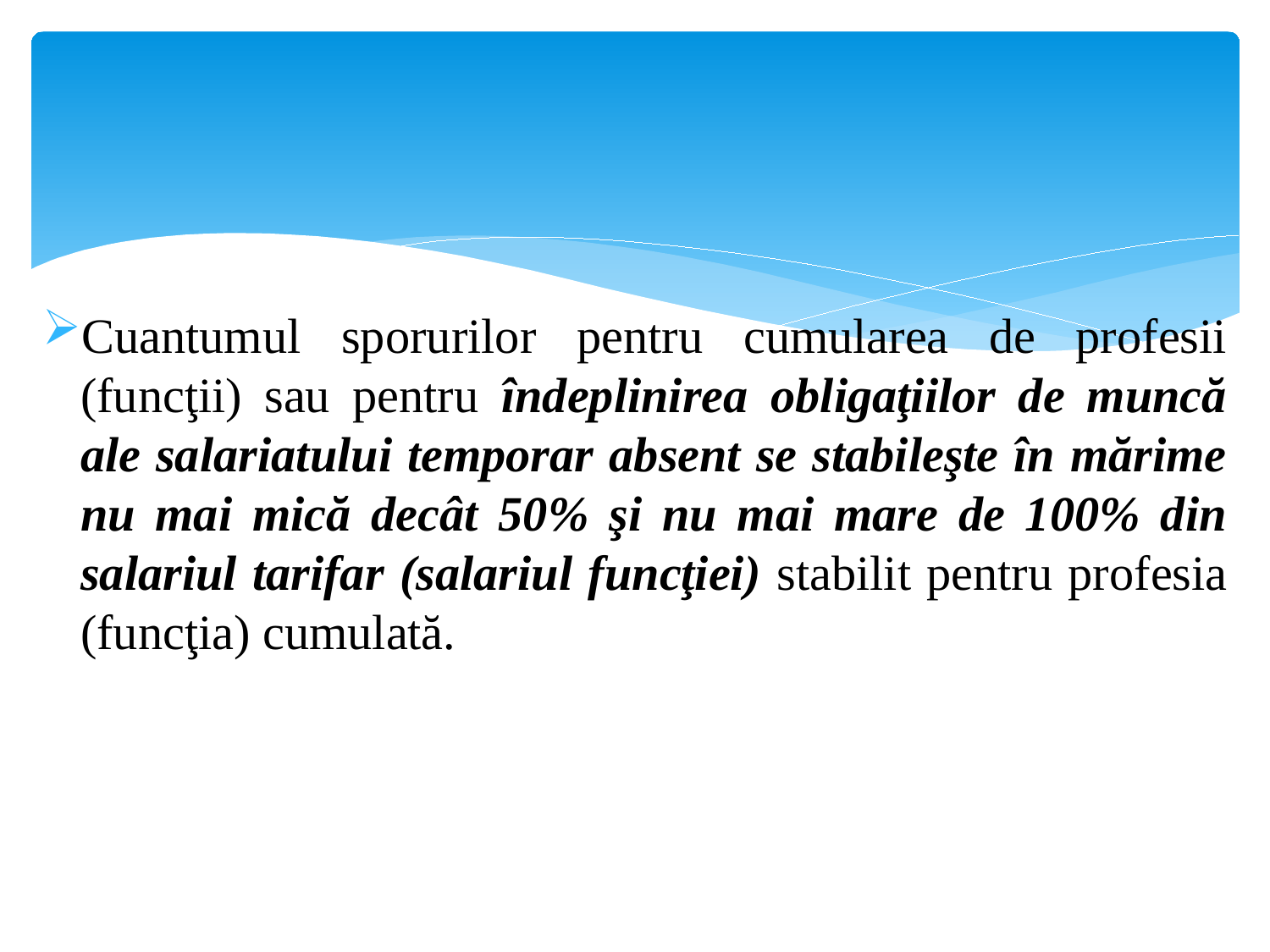

Cuantumul sporurilor pentru cumularea de profesii (funcţii) sau pentru îndeplinirea obligaţiilor de muncă ale salariatului temporar absent se stabileşte în mărime nu mai mică decât 50% şi nu mai mare de 100% din salariul tarifar (salariul funcţiei) stabilit pentru profesia (funcţia) cumulată.